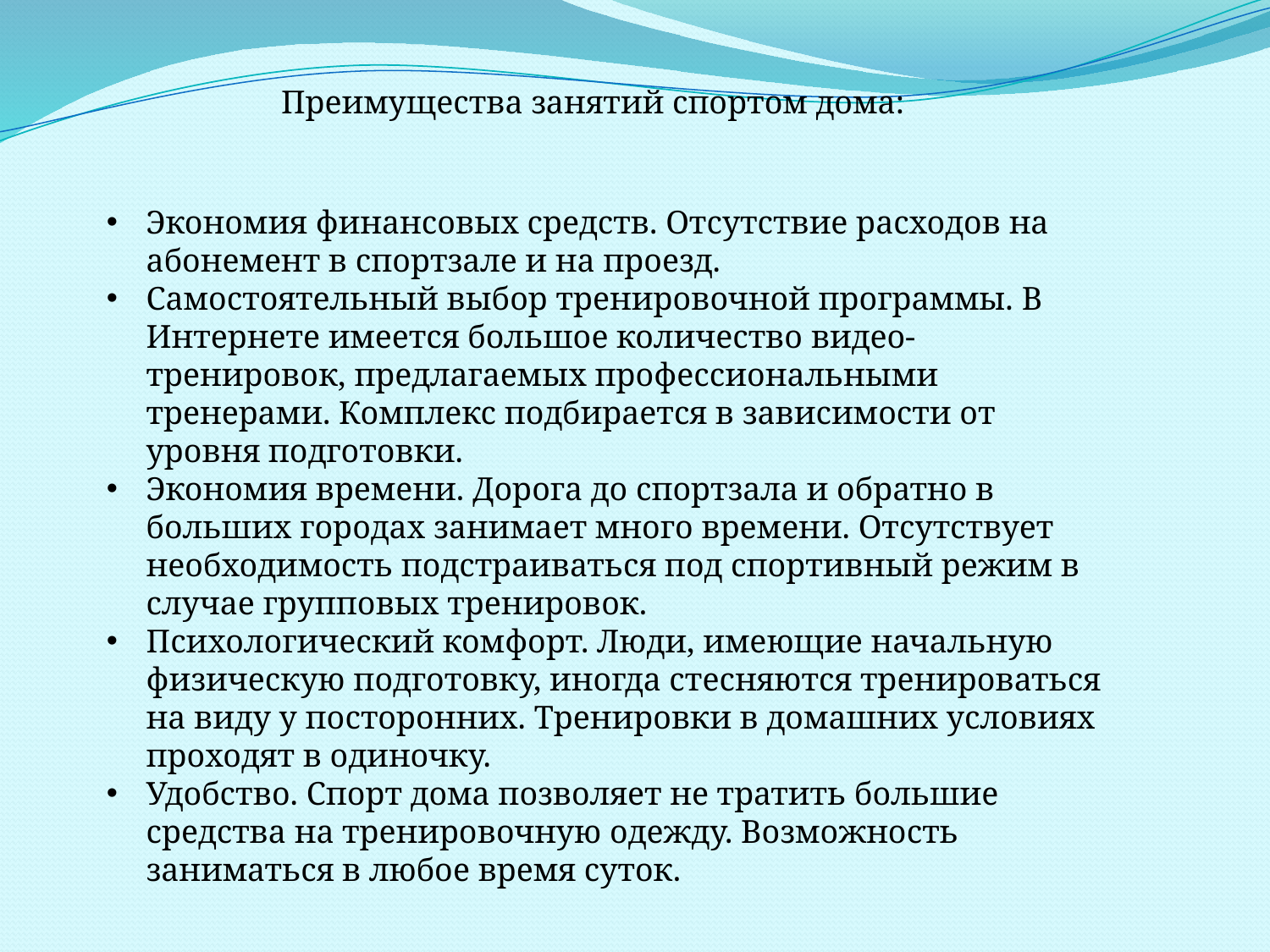

Преимущества занятий спортом дома:
Экономия финансовых средств. Отсутствие расходов на абонемент в спортзале и на проезд.
Самостоятельный выбор тренировочной программы. В Интернете имеется большое количество видео-тренировок, предлагаемых профессиональными тренерами. Комплекс подбирается в зависимости от уровня подготовки.
Экономия времени. Дорога до спортзала и обратно в больших городах занимает много времени. Отсутствует необходимость подстраиваться под спортивный режим в случае групповых тренировок.
Психологический комфорт. Люди, имеющие начальную физическую подготовку, иногда стесняются тренироваться на виду у посторонних. Тренировки в домашних условиях проходят в одиночку.
Удобство. Спорт дома позволяет не тратить большие средства на тренировочную одежду. Возможность заниматься в любое время суток.